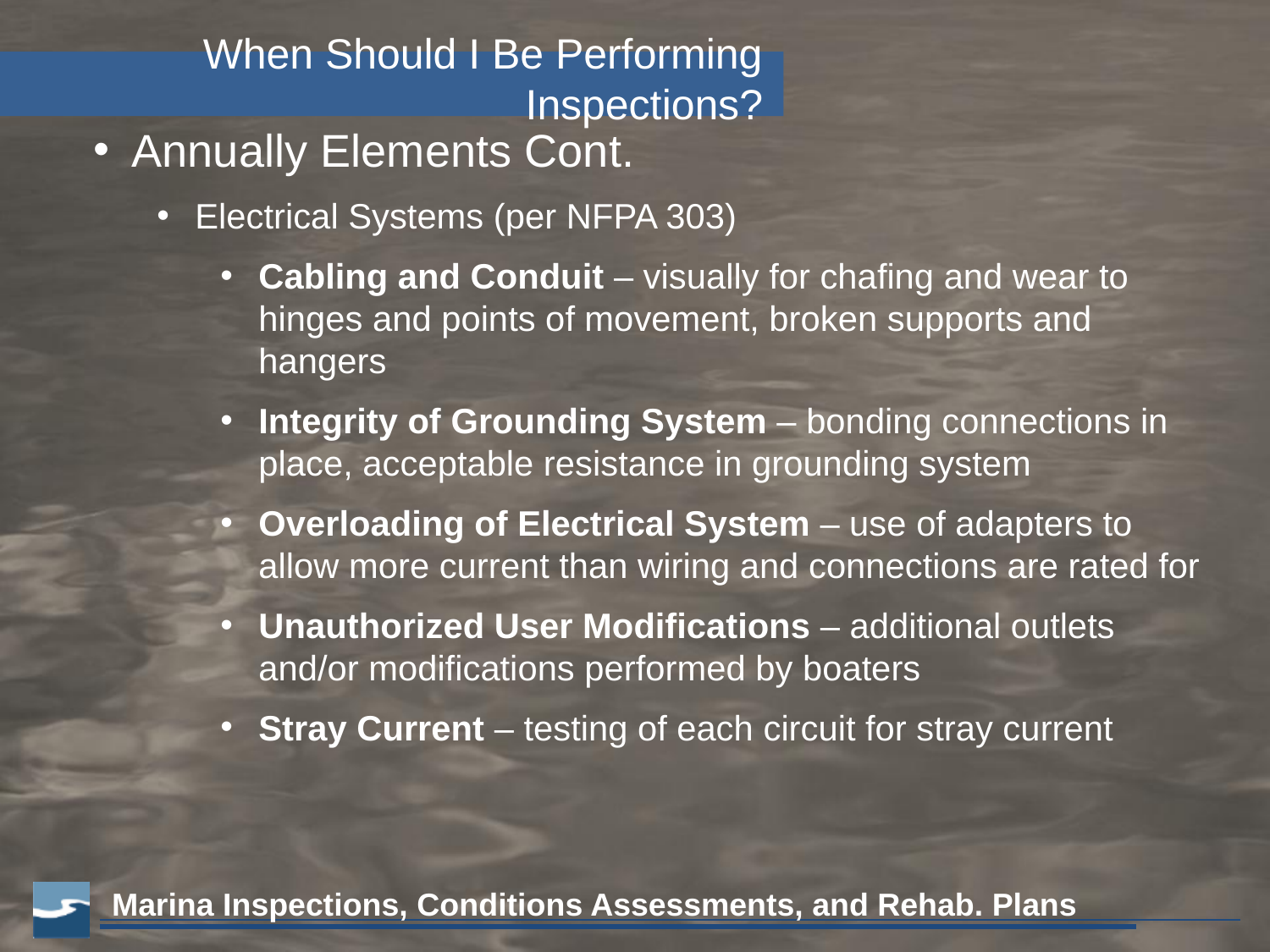

When Should I Be Performing Inspections?

Annually Elements Cont.
Electrical Systems (per NFPA 303)
Cabling and Conduit – visually for chafing and wear to hinges and points of movement, broken supports and hangers
Integrity of Grounding System – bonding connections in place, acceptable resistance in grounding system
Overloading of Electrical System – use of adapters to allow more current than wiring and connections are rated for
Unauthorized User Modifications – additional outlets and/or modifications performed by boaters
Stray Current – testing of each circuit for stray current